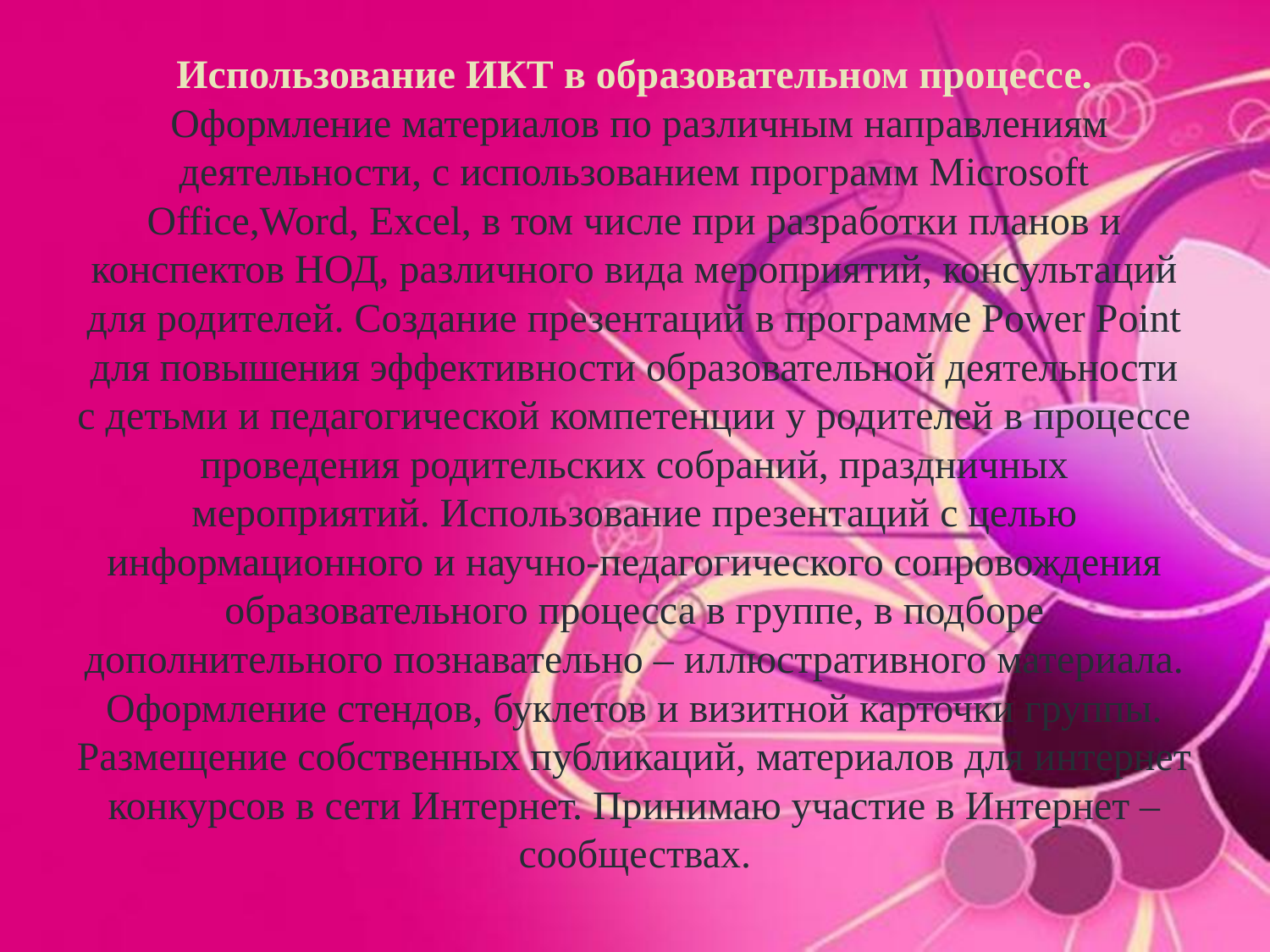

# Использование ИКТ в образовательном процессе. Оформление материалов по различным направлениям деятельности, с использованием программ Microsoft Office,Word, Excel, в том числе при разработки планов и конспектов НОД, различного вида мероприятий, консультаций для родителей. Создание презентаций в программе Power Point для повышения эффективности образовательной деятельности с детьми и педагогической компетенции у родителей в процессе проведения родительских собраний, праздничных мероприятий. Использование презентаций с целью информационного и научно-педагогического сопровождения образовательного процесса в группе, в подборе дополнительного познавательно – иллюстративного материала. Оформление стендов, буклетов и визитной карточки группы. Размещение собственных публикаций, материалов для интернет конкурсов в сети Интернет. Принимаю участие в Интернет – сообществах.